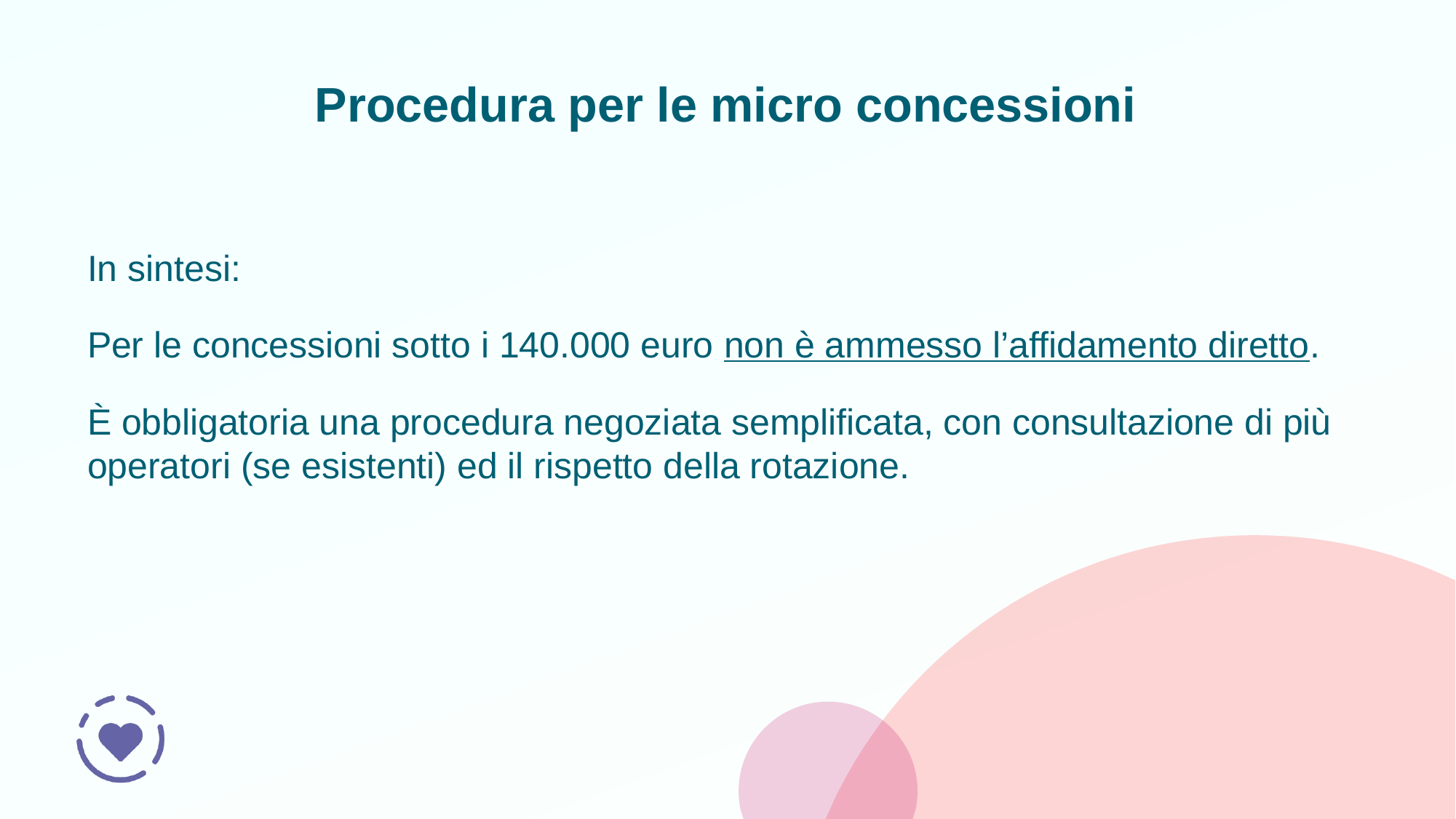

# Procedura per le micro concessioni
In sintesi:
Per le concessioni sotto i 140.000 euro non è ammesso l’affidamento diretto.
È obbligatoria una procedura negoziata semplificata, con consultazione di più operatori (se esistenti) ed il rispetto della rotazione.